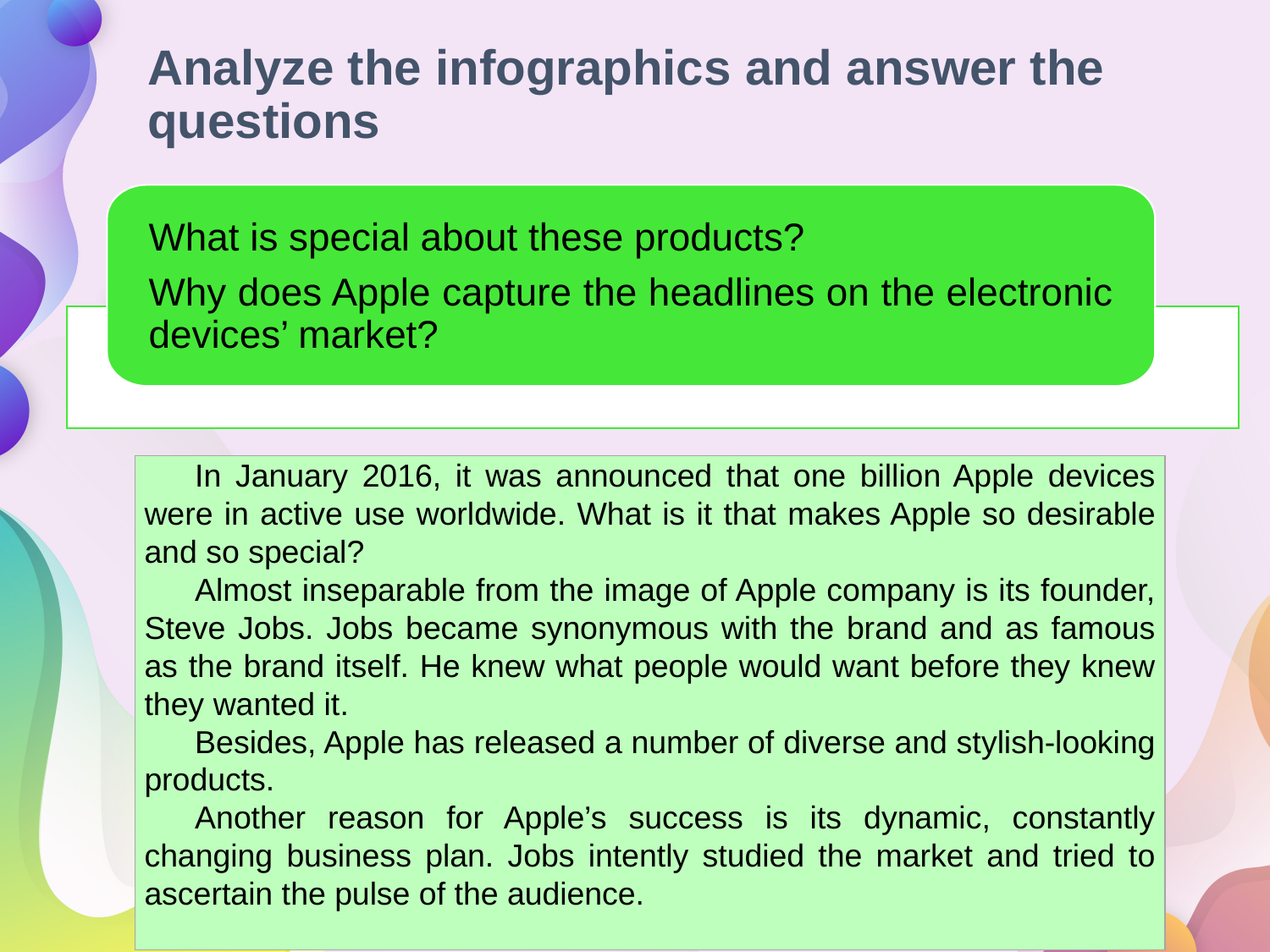

# Analyze the infographics and answer the questions

What is special about these products?
Why does Apple capture the headlines on the electronic devices’ market?

| In January 2016, it was announced that one billion Apple devices were in active use worldwide. What is it that makes Apple so desirable and so special? Almost inseparable from the image of Apple company is its founder, Steve Jobs. Jobs became synonymous with the brand and as famous as the brand itself. He knew what people would want before they knew they wanted it. Besides, Apple has released a number of diverse and stylish-looking products. Another reason for Apple’s success is its dynamic, constantly changing business plan. Jobs intently studied the market and tried to ascertain the pulse of the audience. |
| --- |